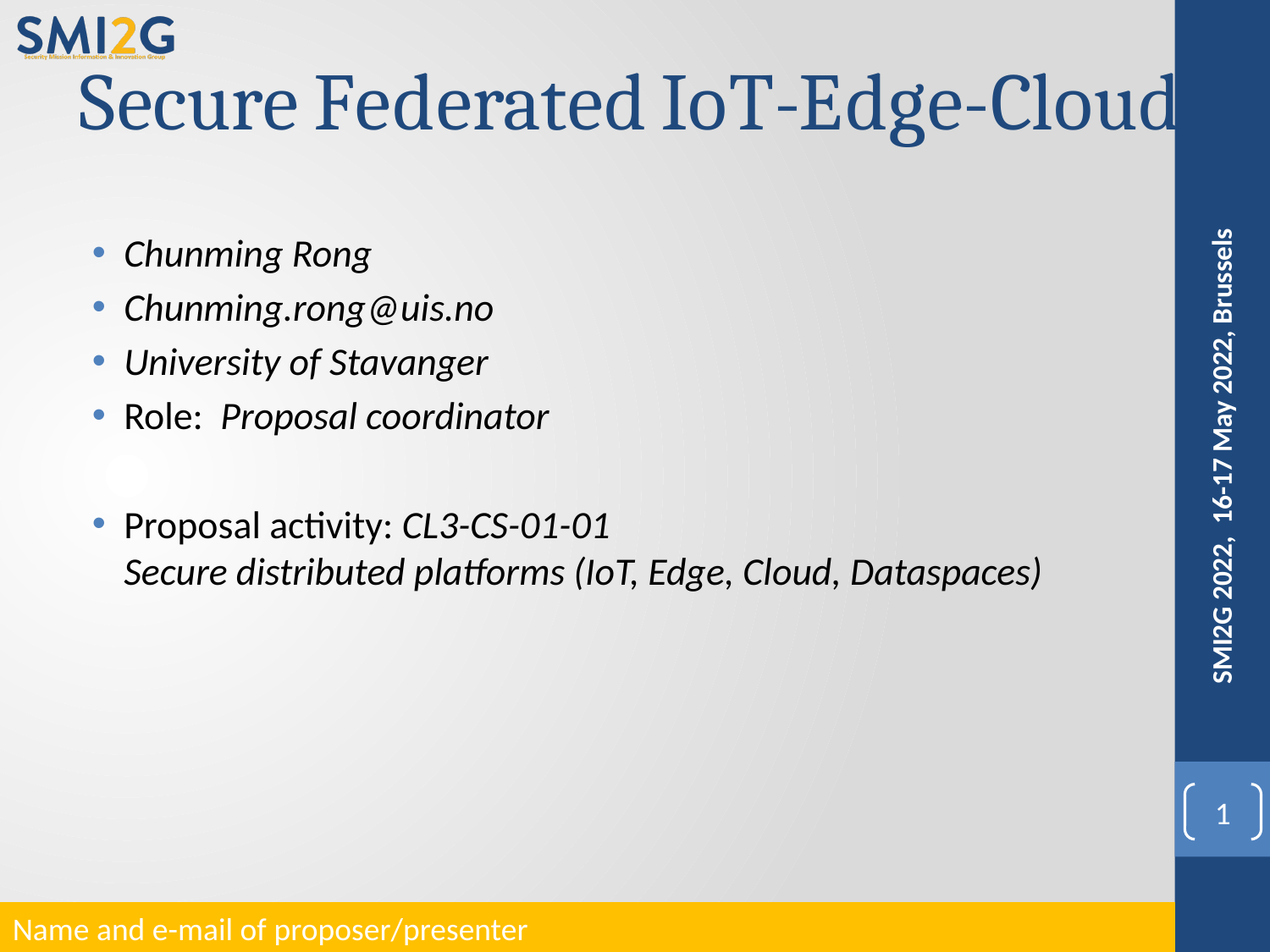

# Secure Federated IoT-Edge-Cloud
Chunming Rong
Chunming.rong@uis.no
University of Stavanger
Role:  Proposal coordinator

Proposal activity: CL3-CS-01-01
Secure distributed platforms (IoT, Edge, Cloud, Dataspaces)

SMI2G 2022,  16-17 May 2022, Brussels
1
Name and e-mail of proposer/presenter